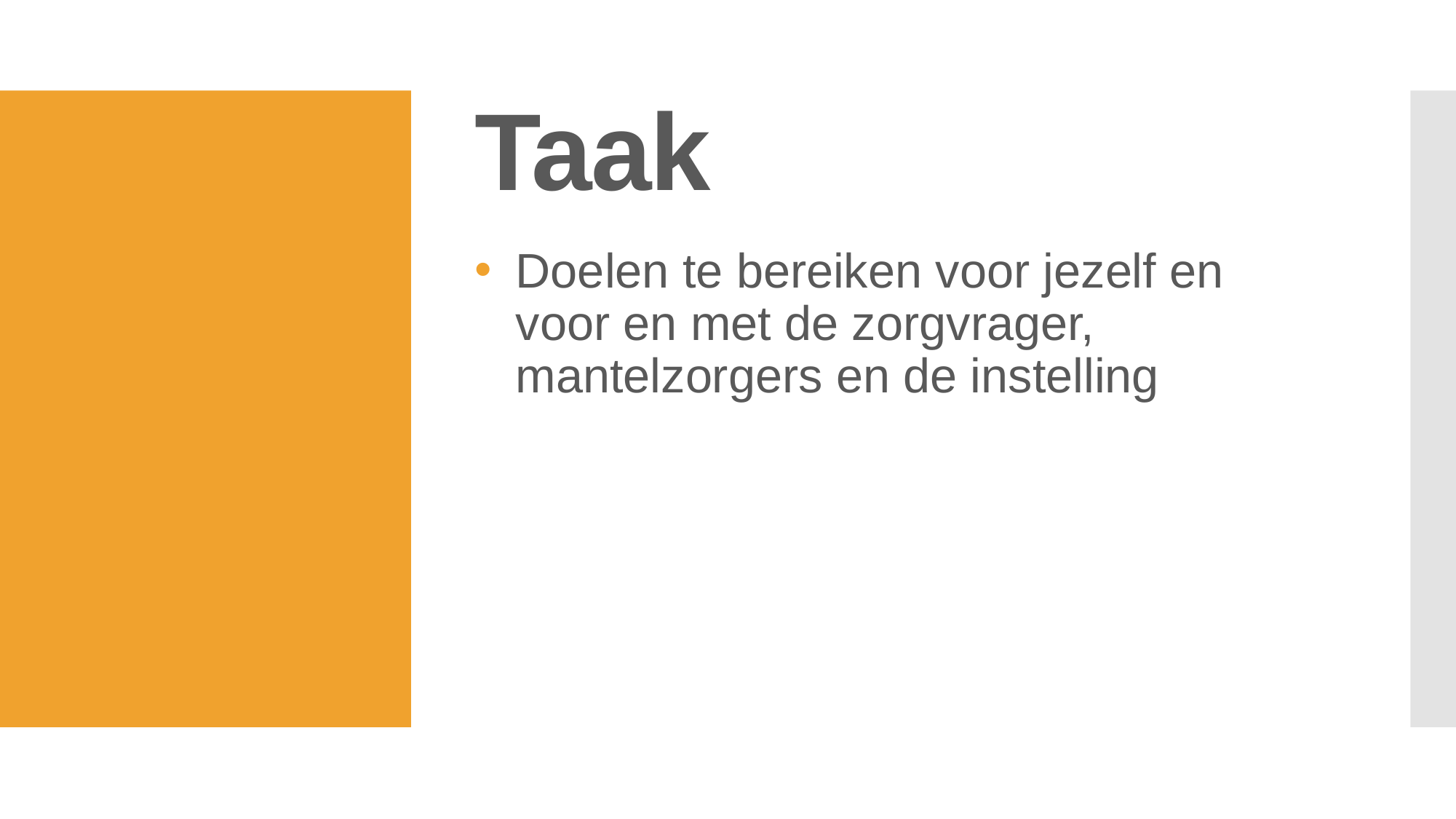

# Taak
Doelen te bereiken voor jezelf en voor en met de zorgvrager, mantelzorgers en de instelling